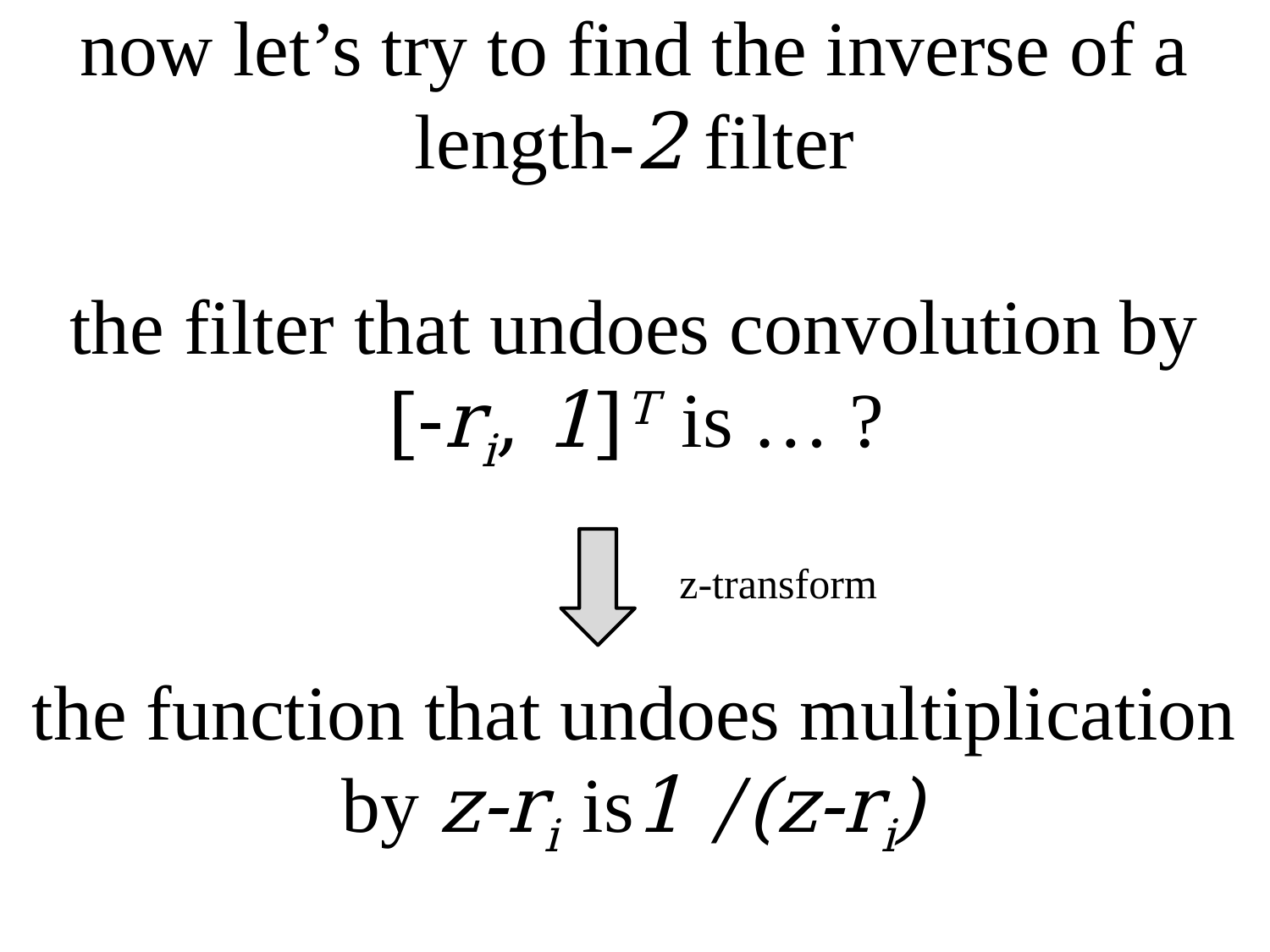

# now let’s try to find the inverse of a length-2 filter the filter that undoes convolution by [-ri, 1]T is … ? the function that undoes multiplication by z-ri is1 /(z-ri)

z-transform